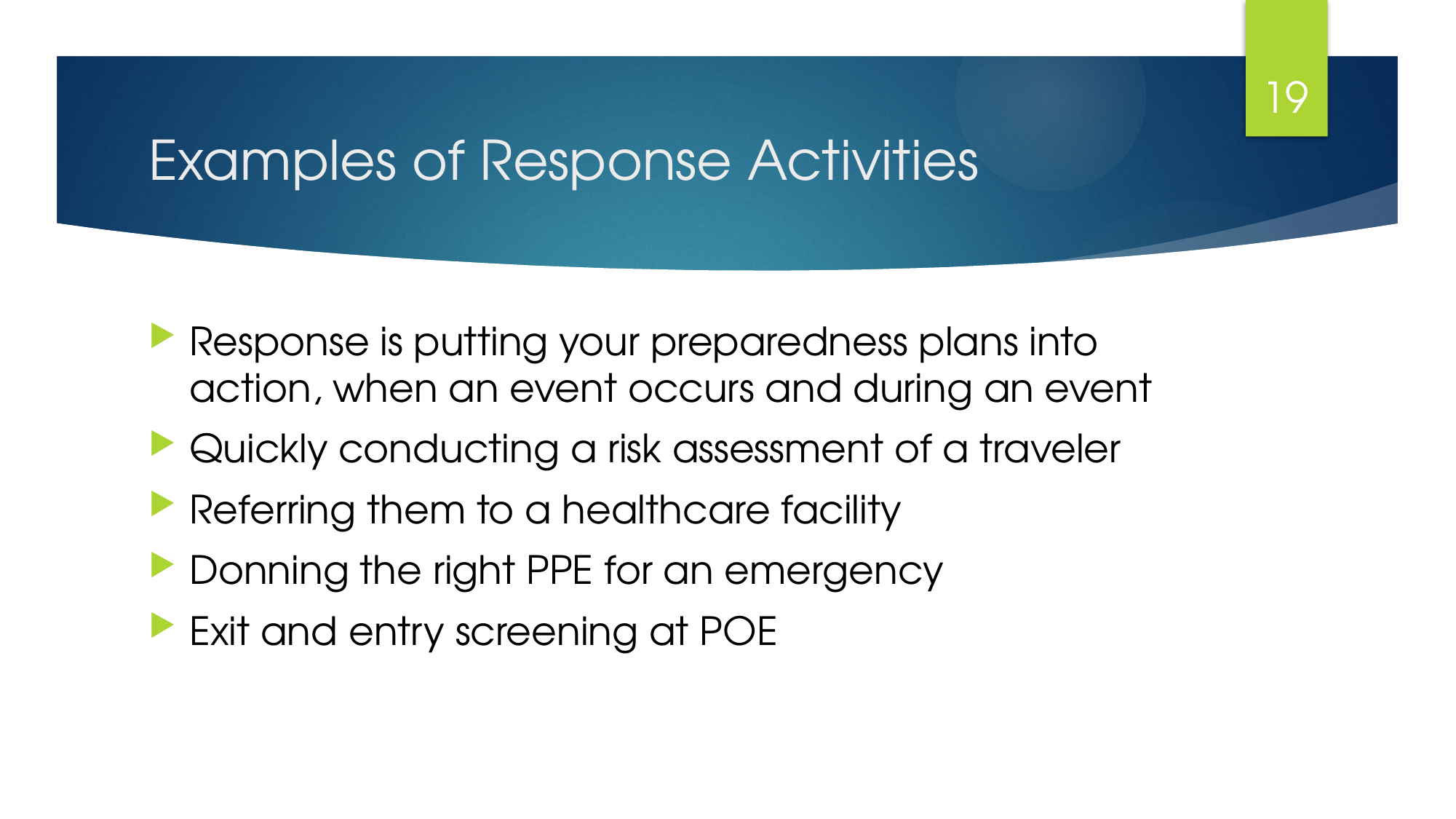

19
# Examples of Response Activities
Response is putting your preparedness plans into action, when an event occurs and during an event
Quickly conducting a risk assessment of a traveler
Referring them to a healthcare facility
Donning the right PPE for an emergency
Exit and entry screening at POE